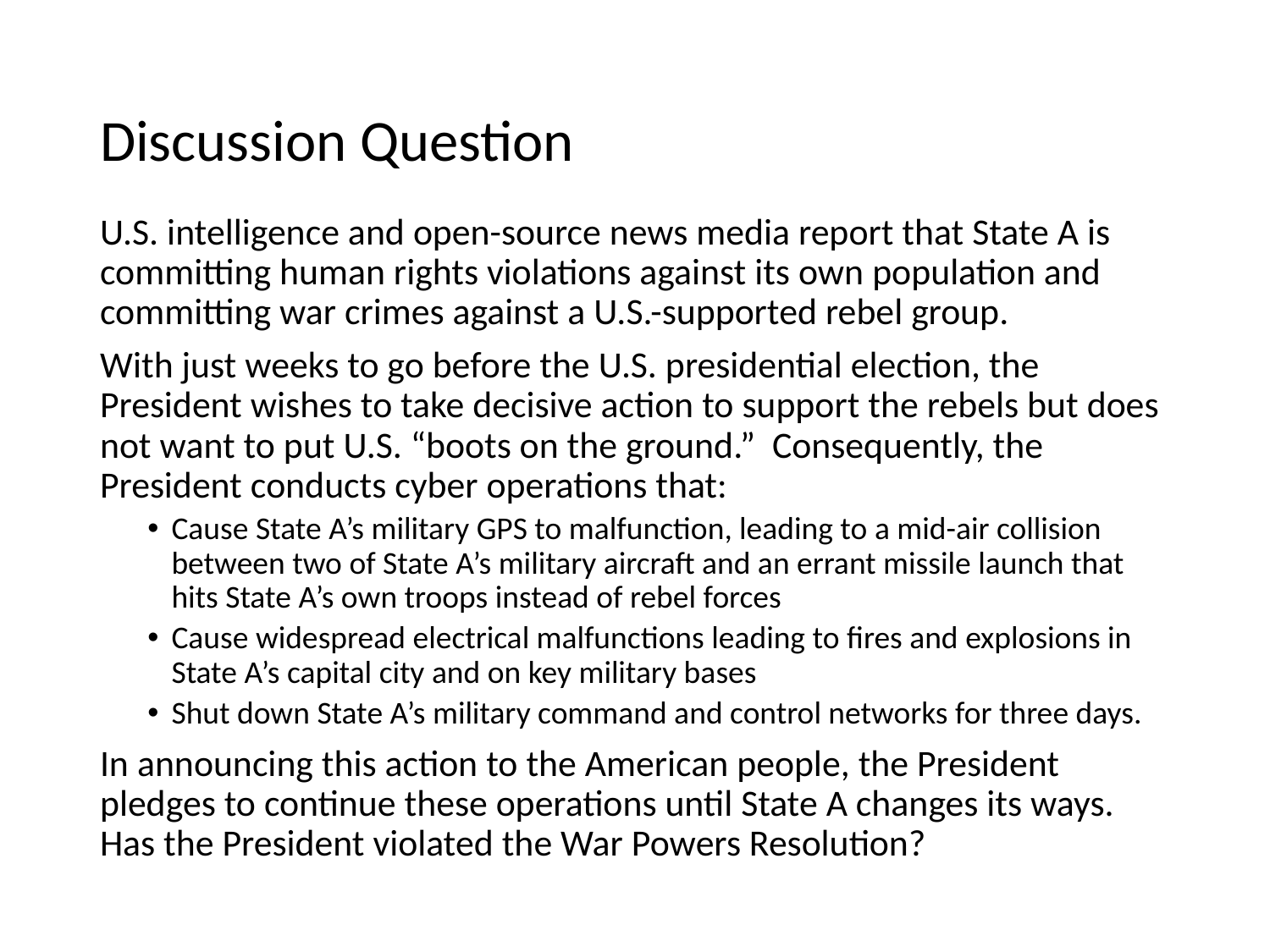

# Discussion Question
U.S. intelligence and open-source news media report that State A is committing human rights violations against its own population and committing war crimes against a U.S.-supported rebel group.
With just weeks to go before the U.S. presidential election, the President wishes to take decisive action to support the rebels but does not want to put U.S. “boots on the ground.”  Consequently, the President conducts cyber operations that:
Cause State A’s military GPS to malfunction, leading to a mid-air collision between two of State A’s military aircraft and an errant missile launch that hits State A’s own troops instead of rebel forces
Cause widespread electrical malfunctions leading to fires and explosions in State A’s capital city and on key military bases
Shut down State A’s military command and control networks for three days.
In announcing this action to the American people, the President pledges to continue these operations until State A changes its ways.  Has the President violated the War Powers Resolution?